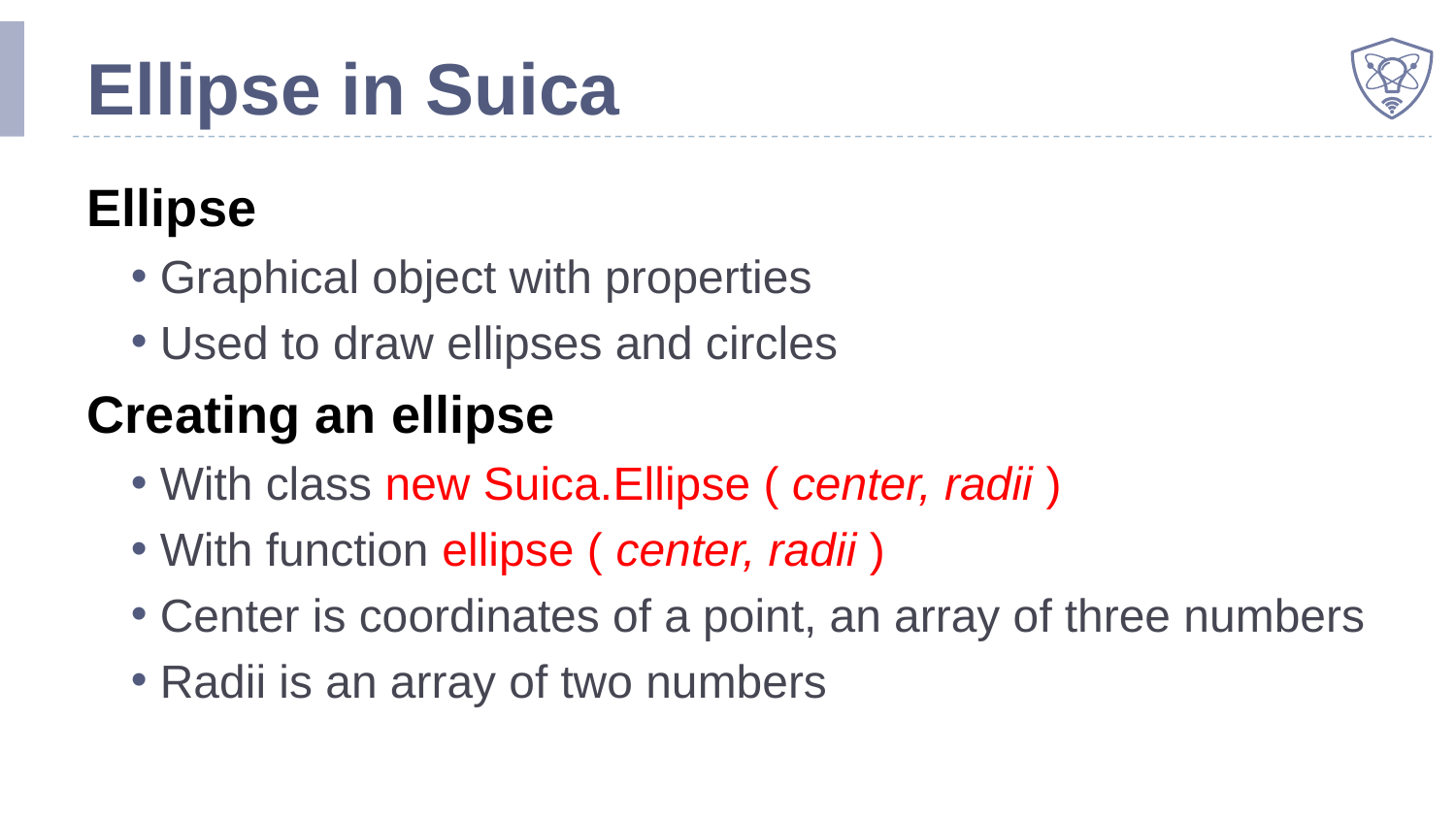

# Ellipse in Suica
Ellipse
Graphical object with properties
Used to draw ellipses and circles
Creating an ellipse
With class new Suica.Ellipse ( center, radii )
With function ellipse ( center, radii )
Center is coordinates of a point, an array of three numbers
Radii is an array of two numbers